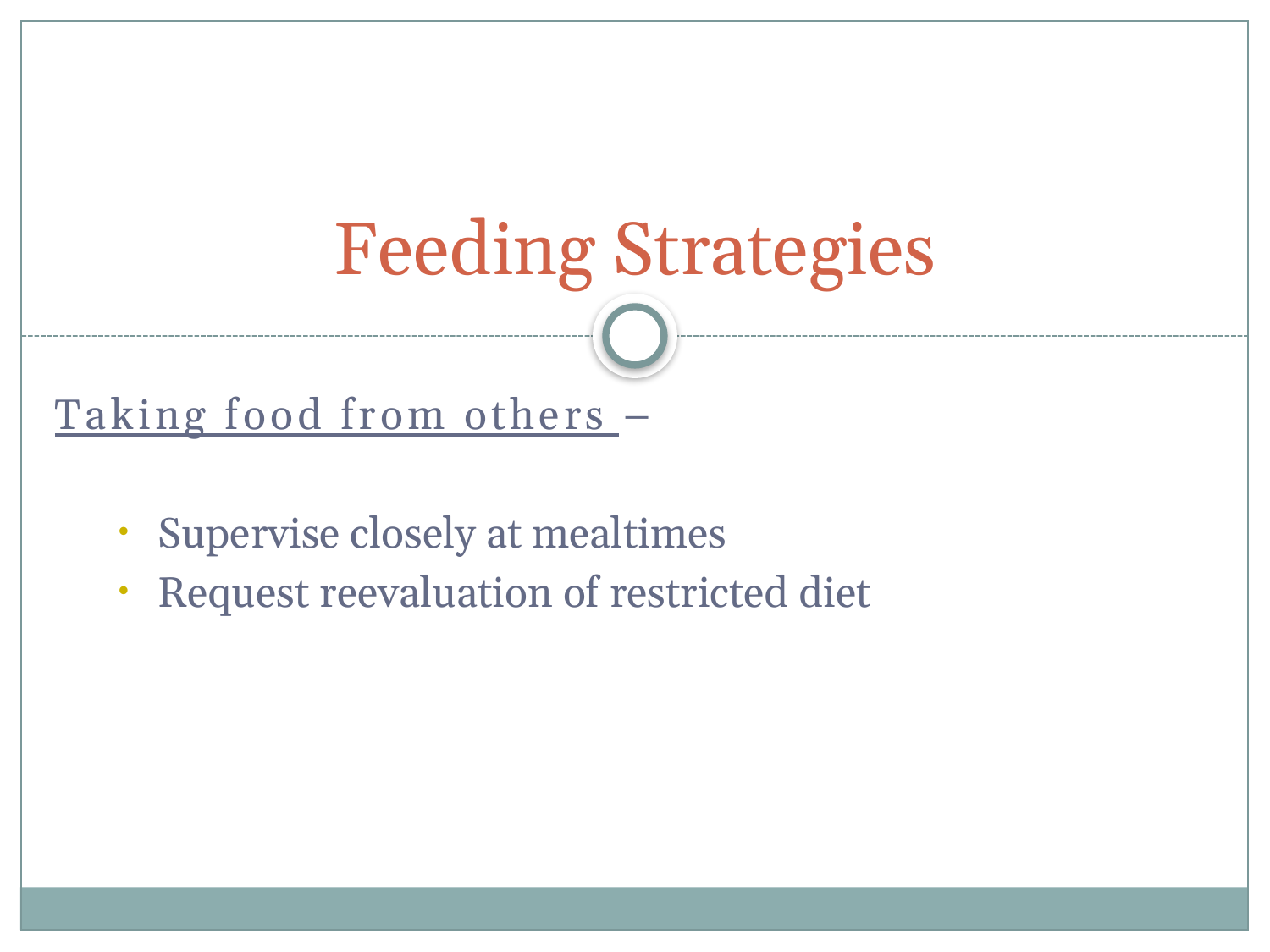

# Feeding Strategies
Taking food from others –

Supervise closely at mealtimes
Request reevaluation of restricted diet